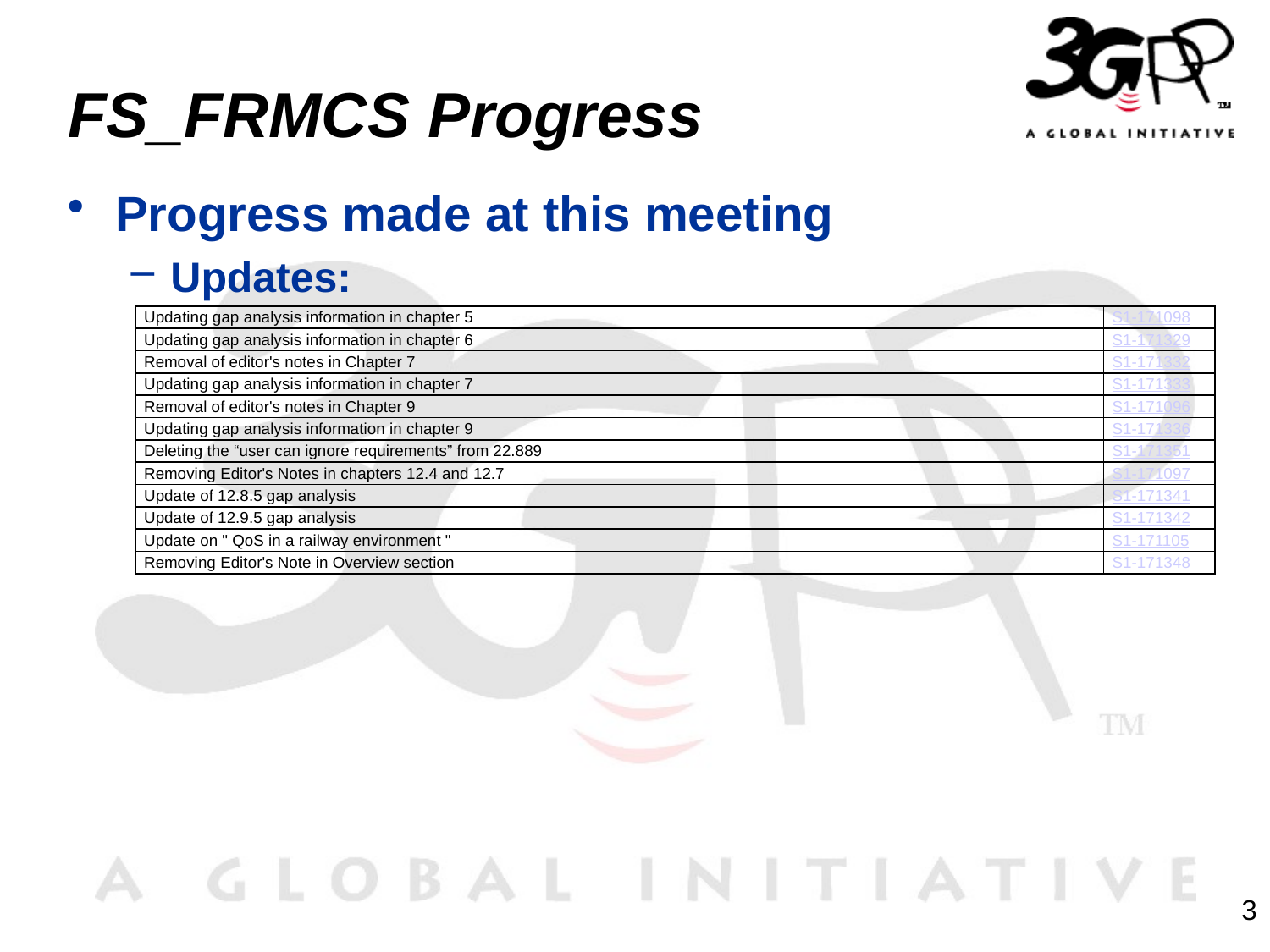

# FS_FRMCS Progress
Progress made at this meeting
Updates:

| Updating gap analysis information in chapter 5 | S1-171098 |
| --- | --- |
| Updating gap analysis information in chapter 6 | S1-171329 |
| Removal of editor's notes in Chapter 7 | S1-171332 |
| Updating gap analysis information in chapter 7 | S1-171333 |
| Removal of editor's notes in Chapter 9 | S1-171096 |
| Updating gap analysis information in chapter 9 | S1-171336 |
| Deleting the “user can ignore requirements” from 22.889 | S1-171351 |
| Removing Editor's Notes in chapters 12.4 and 12.7 | S1-171097 |
| Update of 12.8.5 gap analysis | S1-171341 |
| Update of 12.9.5 gap analysis | S1-171342 |
| Update on " QoS in a railway environment " | S1-171105 |
| Removing Editor's Note in Overview section | S1-171348 |
3